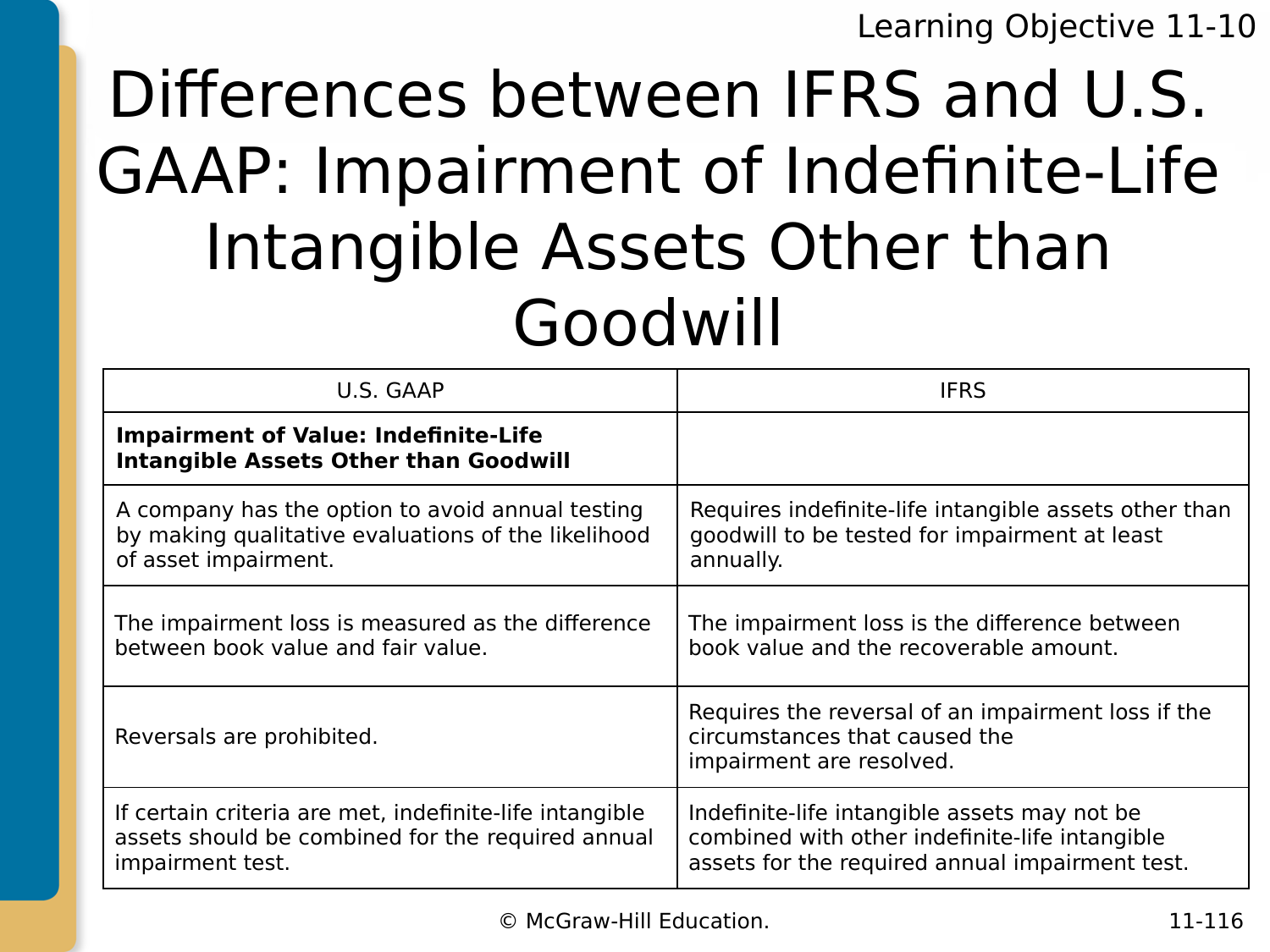

Learning Objective 11-10
# Differences between IFRS and U.S. GAAP: Impairment of Indefinite-Life Intangible Assets Other than Goodwill
| U.S. GAAP | IFRS |
| --- | --- |
| Impairment of Value: Indefinite-Life Intangible Assets Other than Goodwill |  |
| A company has the option to avoid annual testing by making qualitative evaluations of the likelihood of asset impairment. | Requires indefinite-life intangible assets other than goodwill to be tested for impairment at least annually. |
| The impairment loss is measured as the difference between book value and fair value. | The impairment loss is the difference between book value and the recoverable amount. |
| Reversals are prohibited. | Requires the reversal of an impairment loss if the circumstances that caused the impairment are resolved. |
| If certain criteria are met, indefinite-life intangible assets should be combined for the required annual impairment test. | Indefinite-life intangible assets may not be combined with other indefinite-life intangible assets for the required annual impairment test. |